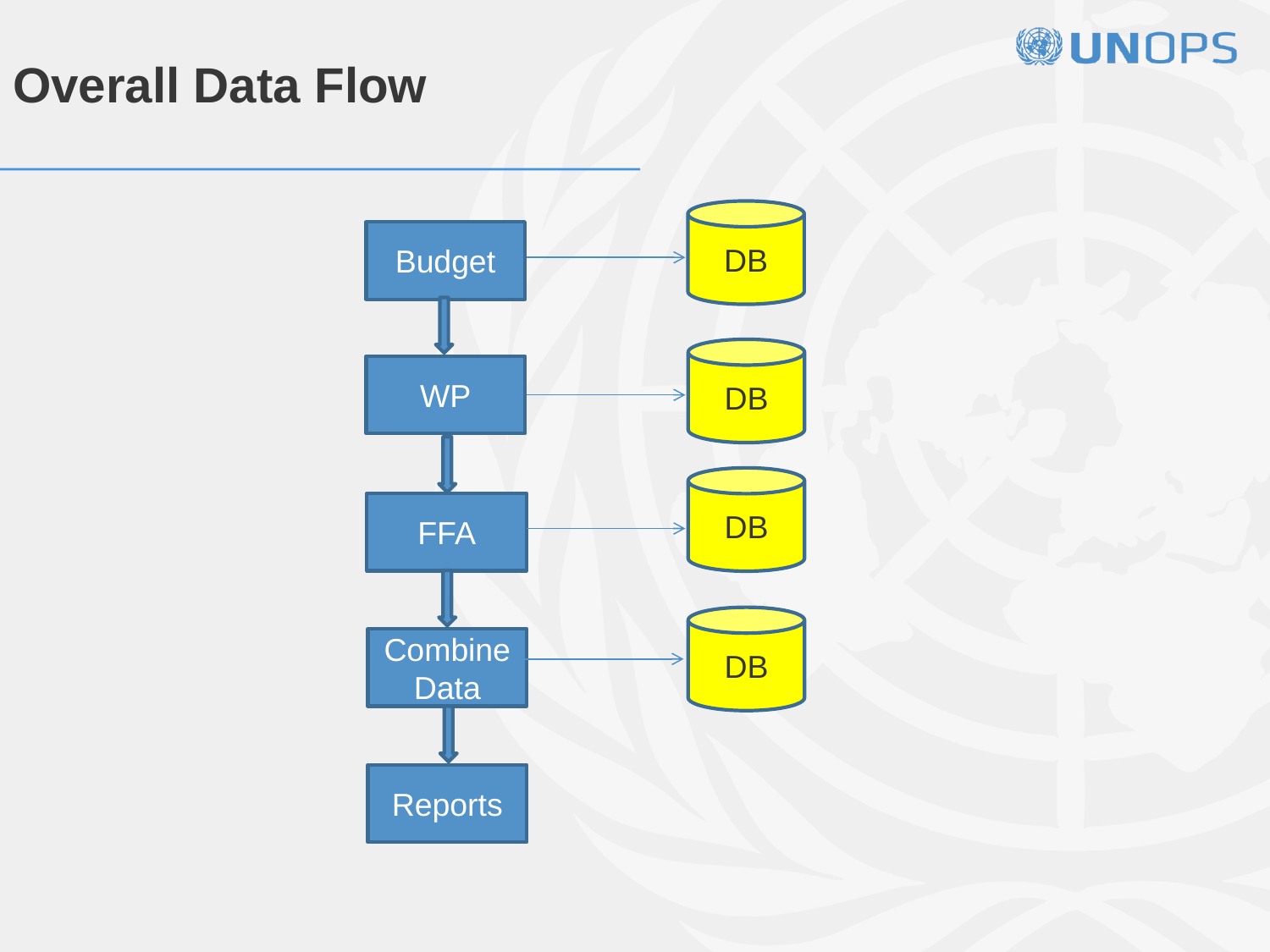

Overall Data Flow
DB
Budget

DB
WP

DB
FFA

DB
Combine Data

Reports